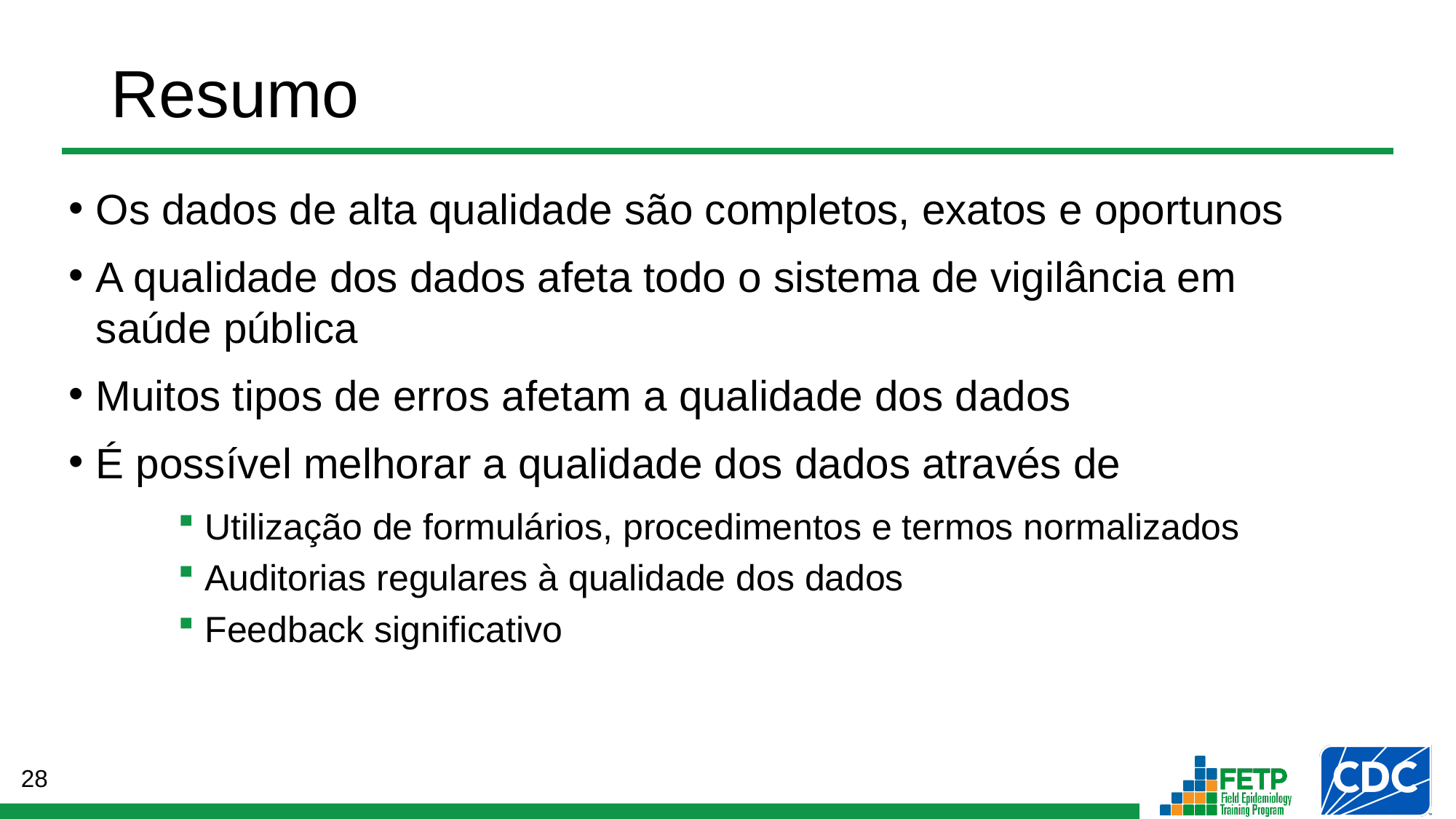

# Resumo
Os dados de alta qualidade são completos, exatos e oportunos
A qualidade dos dados afeta todo o sistema de vigilância em
saúde pública
Muitos tipos de erros afetam a qualidade dos dados
É possível melhorar a qualidade dos dados através de
Utilização de formulários, procedimentos e termos normalizados
Auditorias regulares à qualidade dos dados
Feedback significativo